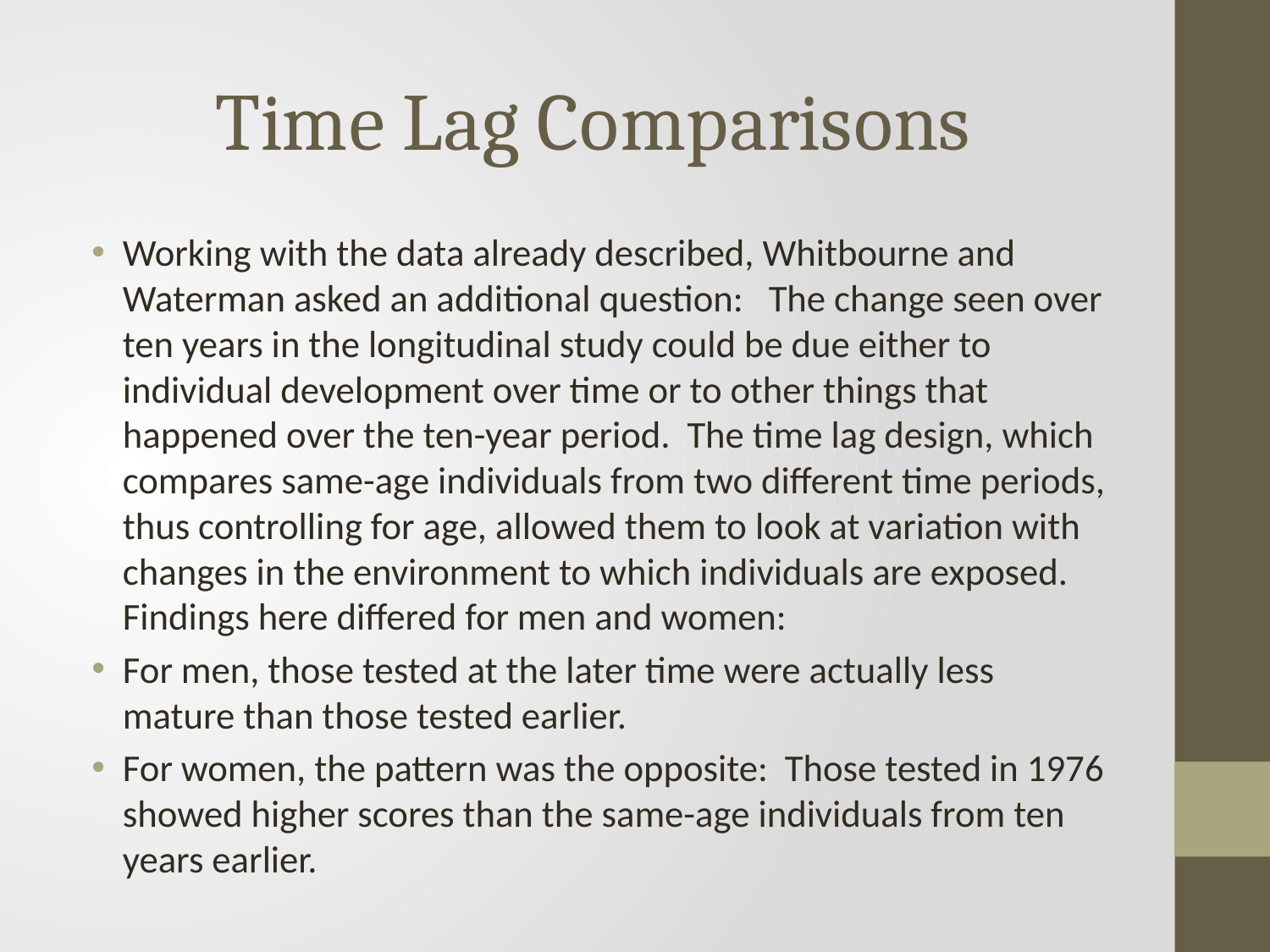

# Time Lag Comparisons
Working with the data already described, Whitbourne and Waterman asked an additional question:   The change seen over ten years in the longitudinal study could be due either to individual development over time or to other things that happened over the ten-year period.  The time lag design, which compares same-age individuals from two different time periods, thus controlling for age, allowed them to look at variation with changes in the environment to which individuals are exposed.  Findings here differed for men and women:
For men, those tested at the later time were actually less mature than those tested earlier.
For women, the pattern was the opposite:  Those tested in 1976 showed higher scores than the same-age individuals from ten years earlier.